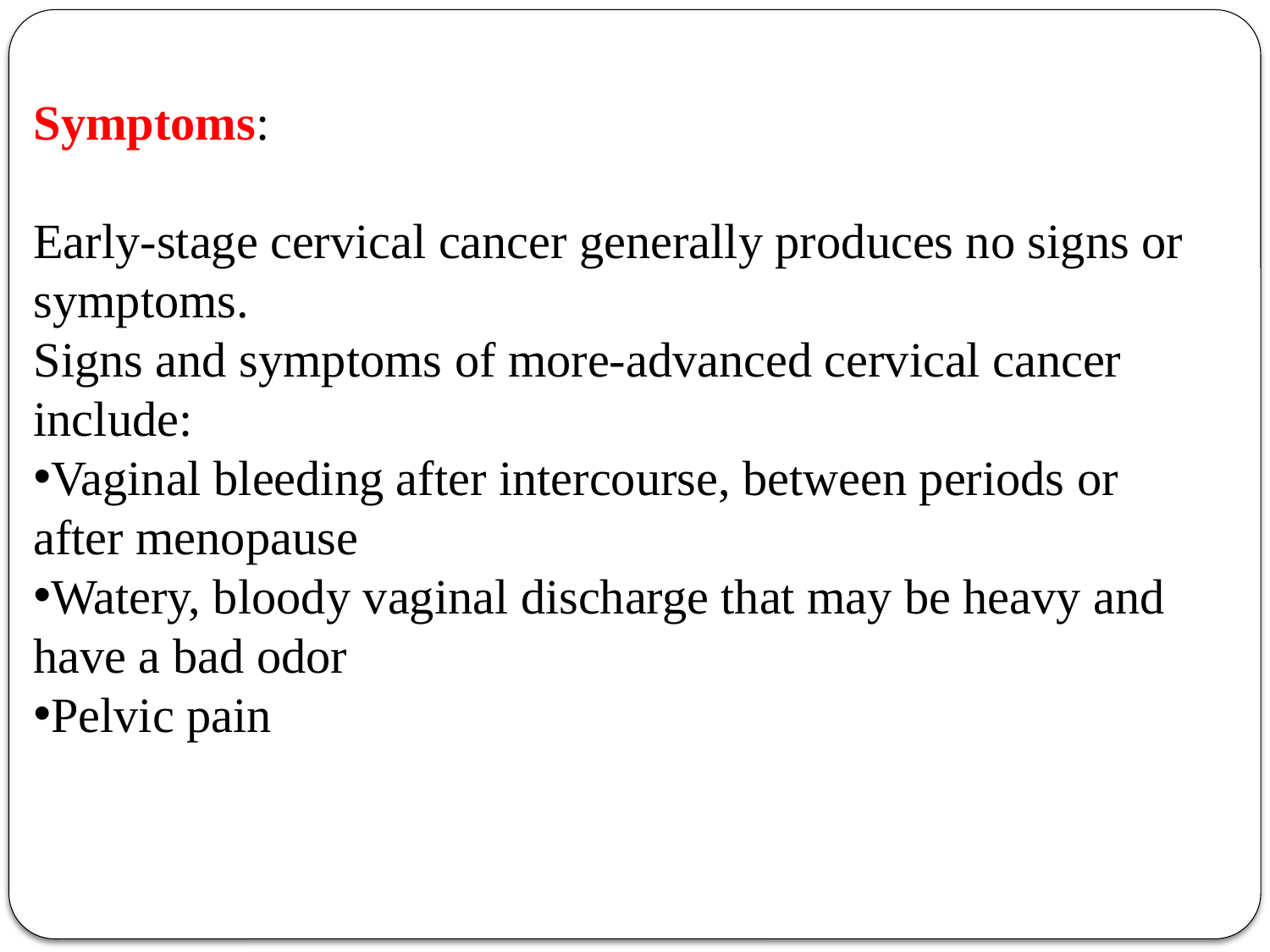

Symptoms:

Early-stage cervical cancer generally produces no signs or symptoms.
Signs and symptoms of more-advanced cervical cancer include:
Vaginal bleeding after intercourse, between periods or after menopause
Watery, bloody vaginal discharge that may be heavy and have a bad odor
Pelvic pain